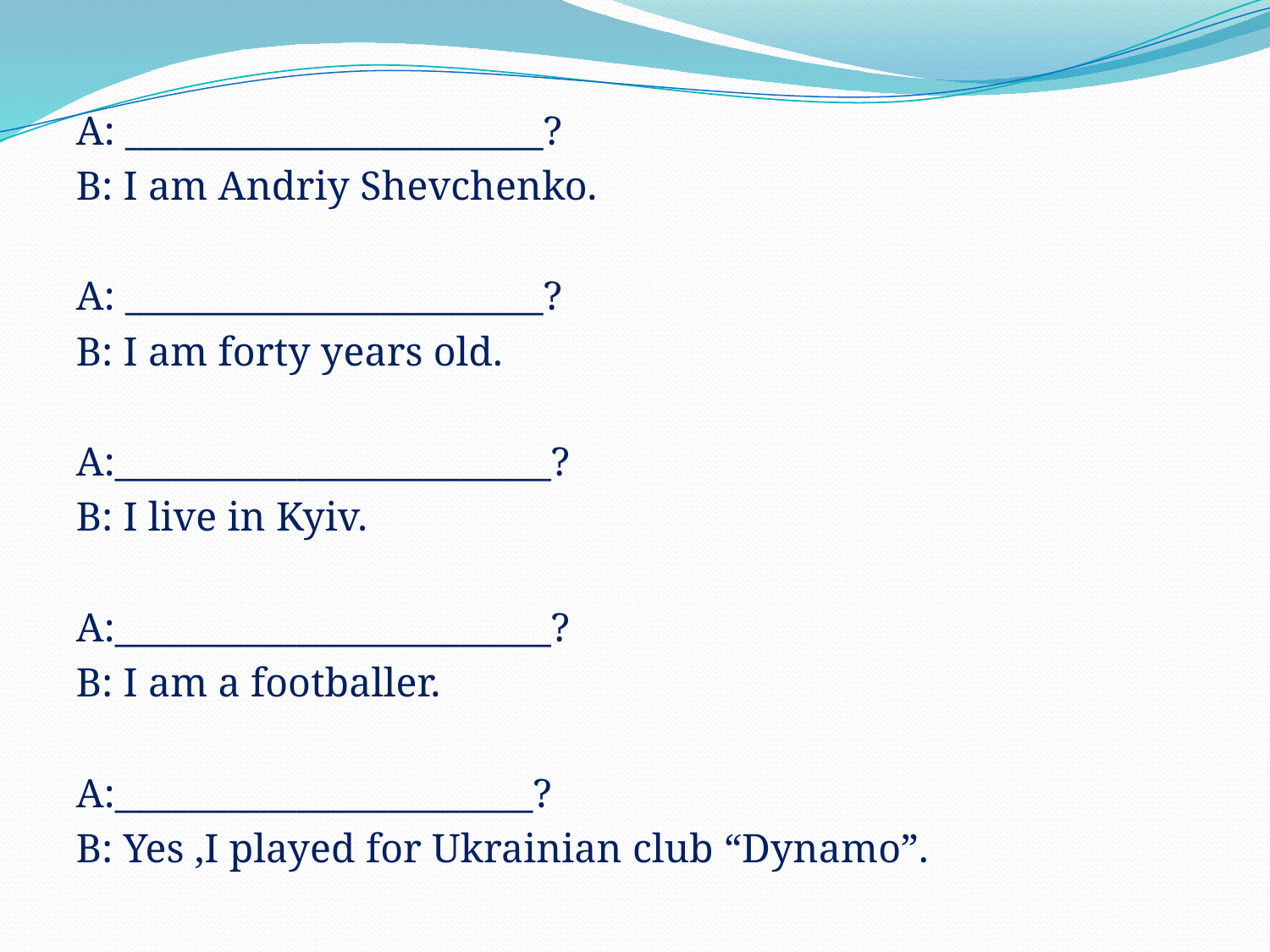

A: _______________________?
B: I am Andriy Shevchenko.

A: _______________________?
B: I am forty years old.

A:________________________?
B: I live in Kyiv.

A:________________________?
B: I am a footballer.

A:_______________________?
B: Yes ,I played for Ukrainian club “Dynamo”.